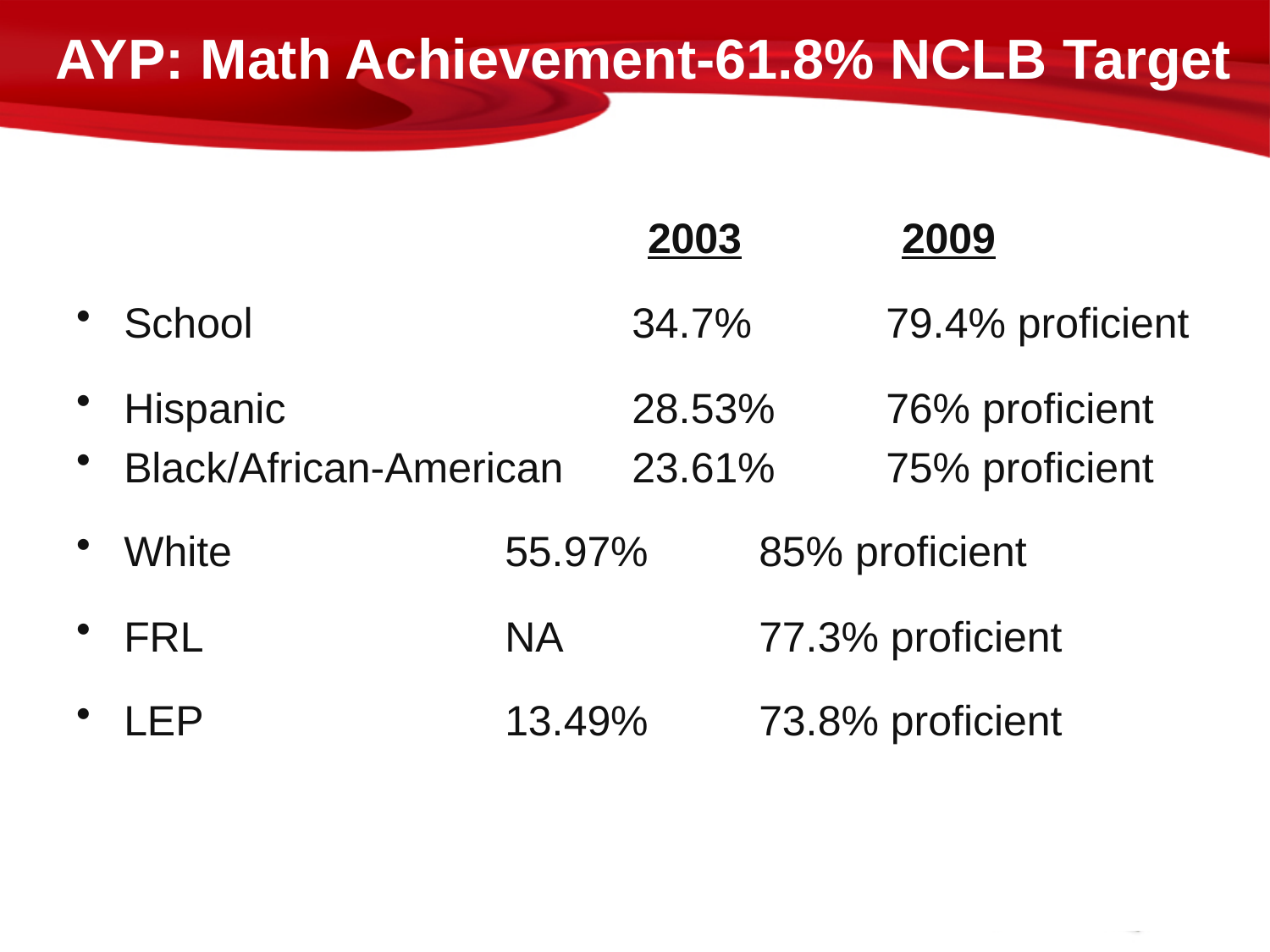

# AYP: Math Achievement-61.8% NCLB Target
				2003		2009
School			34.7%		79.4% proficient
Hispanic			28.53%	76% proficient
Black/African-American	23.61%	75% proficient
White			55.97%	85% proficient
FRL			NA		77.3% proficient
LEP			13.49%	73.8% proficient